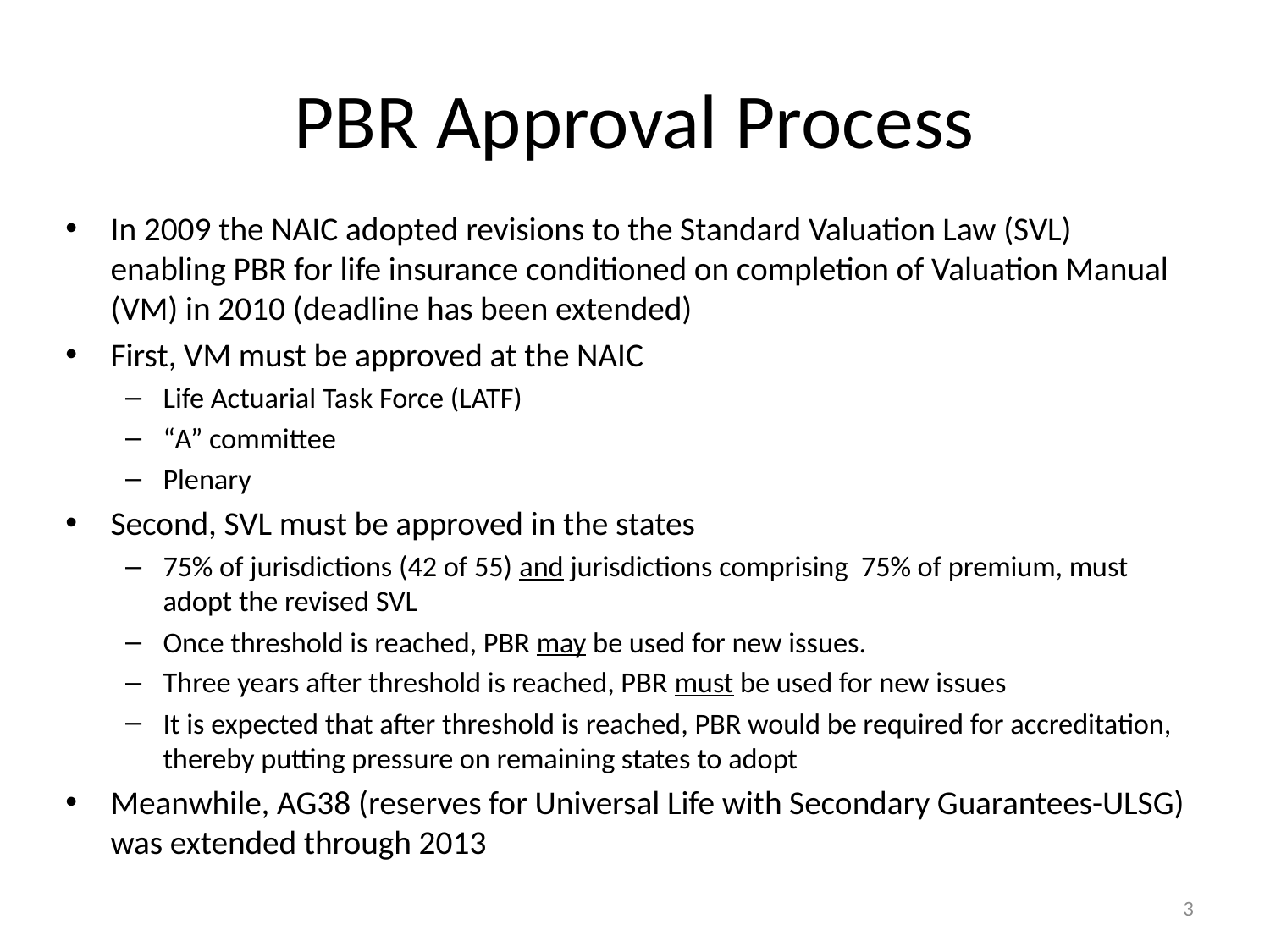

# PBR Approval Process
In 2009 the NAIC adopted revisions to the Standard Valuation Law (SVL) enabling PBR for life insurance conditioned on completion of Valuation Manual (VM) in 2010 (deadline has been extended)
First, VM must be approved at the NAIC
Life Actuarial Task Force (LATF)
“A” committee
Plenary
Second, SVL must be approved in the states
75% of jurisdictions (42 of 55) and jurisdictions comprising  75% of premium, must adopt the revised SVL
Once threshold is reached, PBR may be used for new issues.
Three years after threshold is reached, PBR must be used for new issues
It is expected that after threshold is reached, PBR would be required for accreditation, thereby putting pressure on remaining states to adopt
Meanwhile, AG38 (reserves for Universal Life with Secondary Guarantees-ULSG) was extended through 2013
3